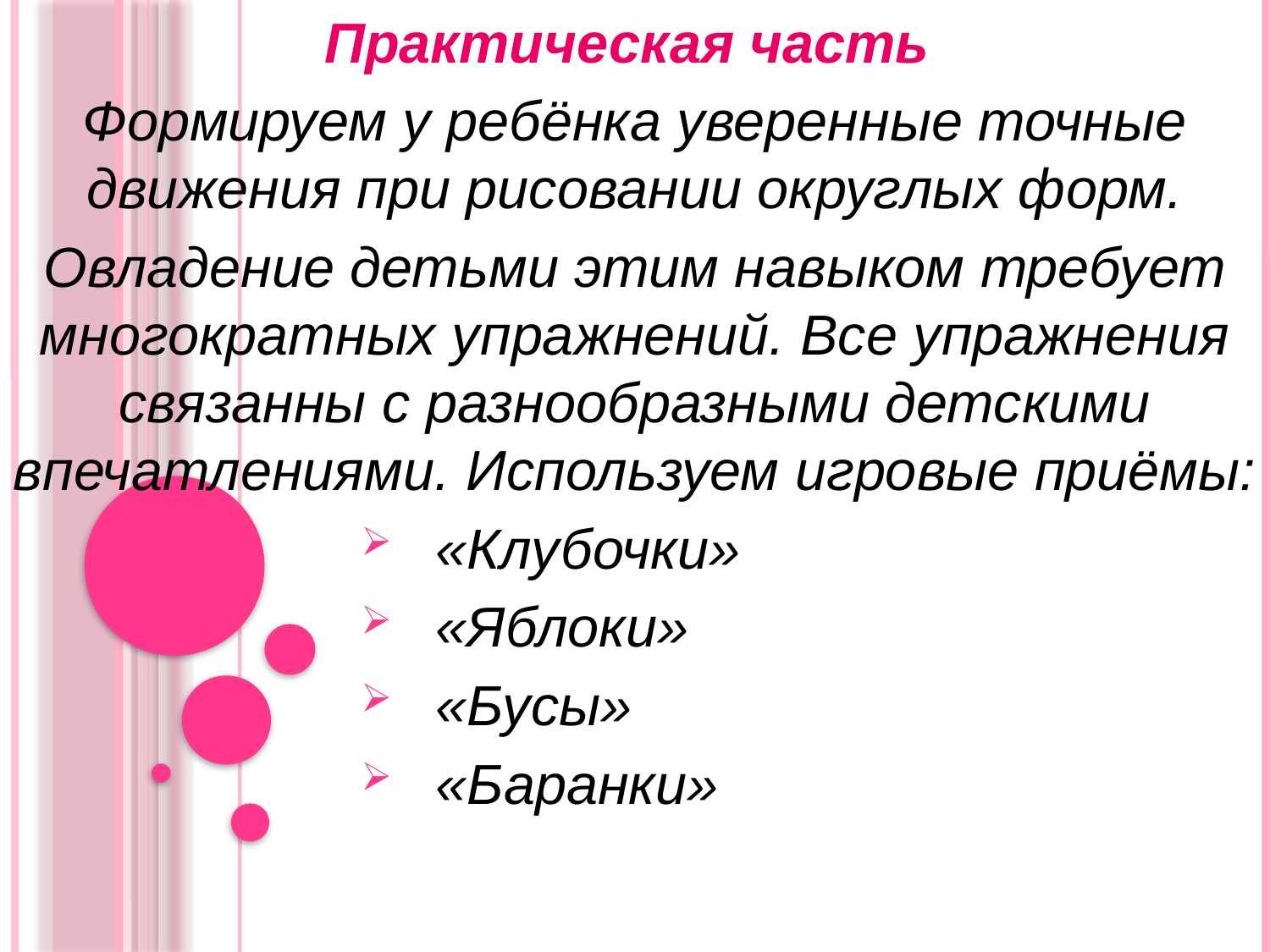

Практическая часть
Формируем у ребёнка уверенные точные движения при рисовании округлых форм.
Овладение детьми этим навыком требует многократных упражнений. Все упражнения связанны с разнообразными детскими впечатлениями. Используем игровые приёмы:
«Клубочки»
«Яблоки»
«Бусы»
«Баранки»